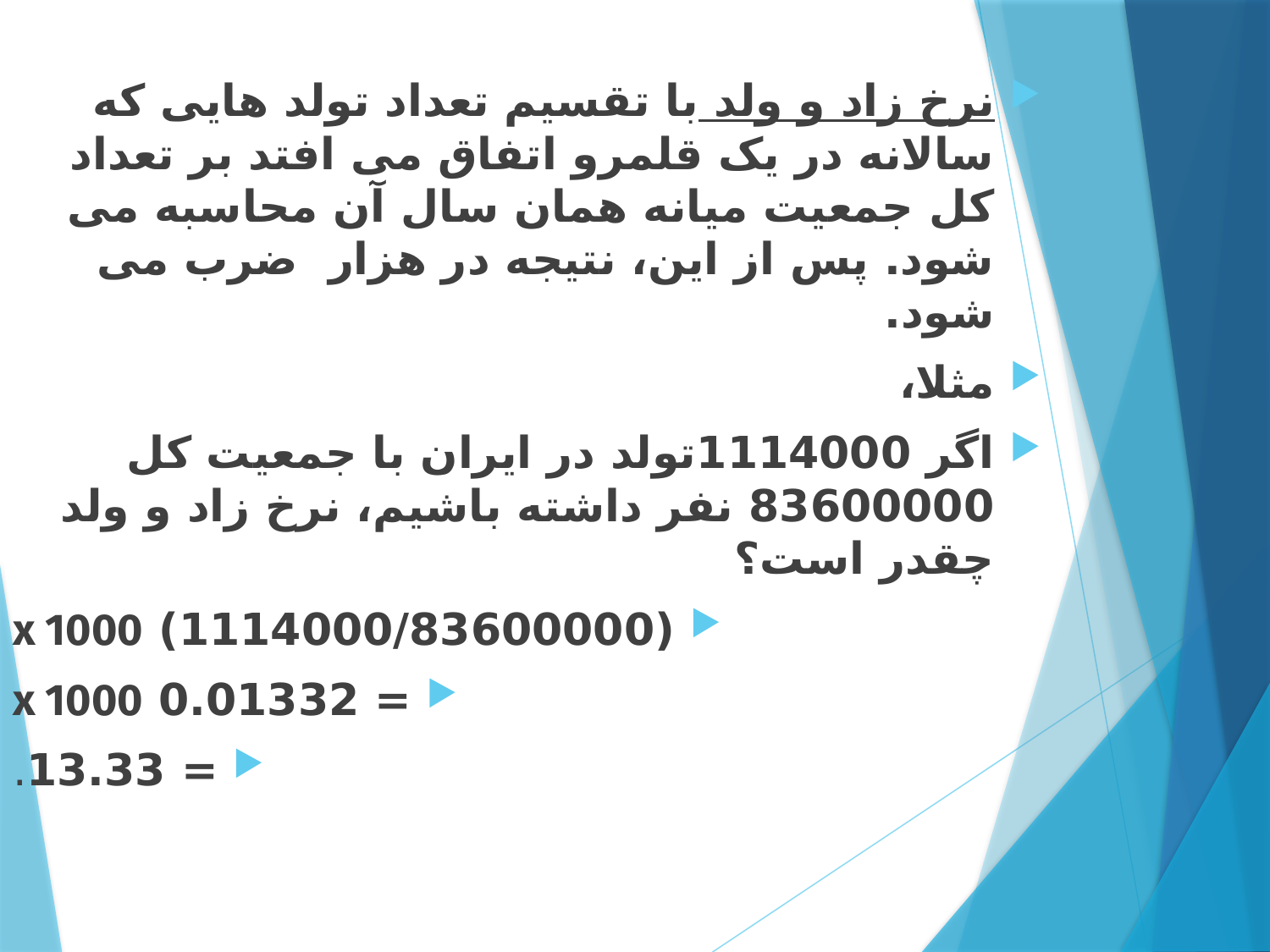

نرخ زاد و ولد با تقسیم تعداد تولد هایی که سالانه در یک قلمرو اتفاق می افتد بر تعداد کل جمعیت میانه همان سال آن محاسبه می شود. پس از این، نتیجه در هزار  ضرب می شود.
مثلا،
اگر 1114000تولد در ایران با جمعیت کل 83600000 نفر داشته باشیم، نرخ زاد و ولد چقدر است؟
(1114000/83600000) x 1000
= 0.01332 x 1000
= 13.33.